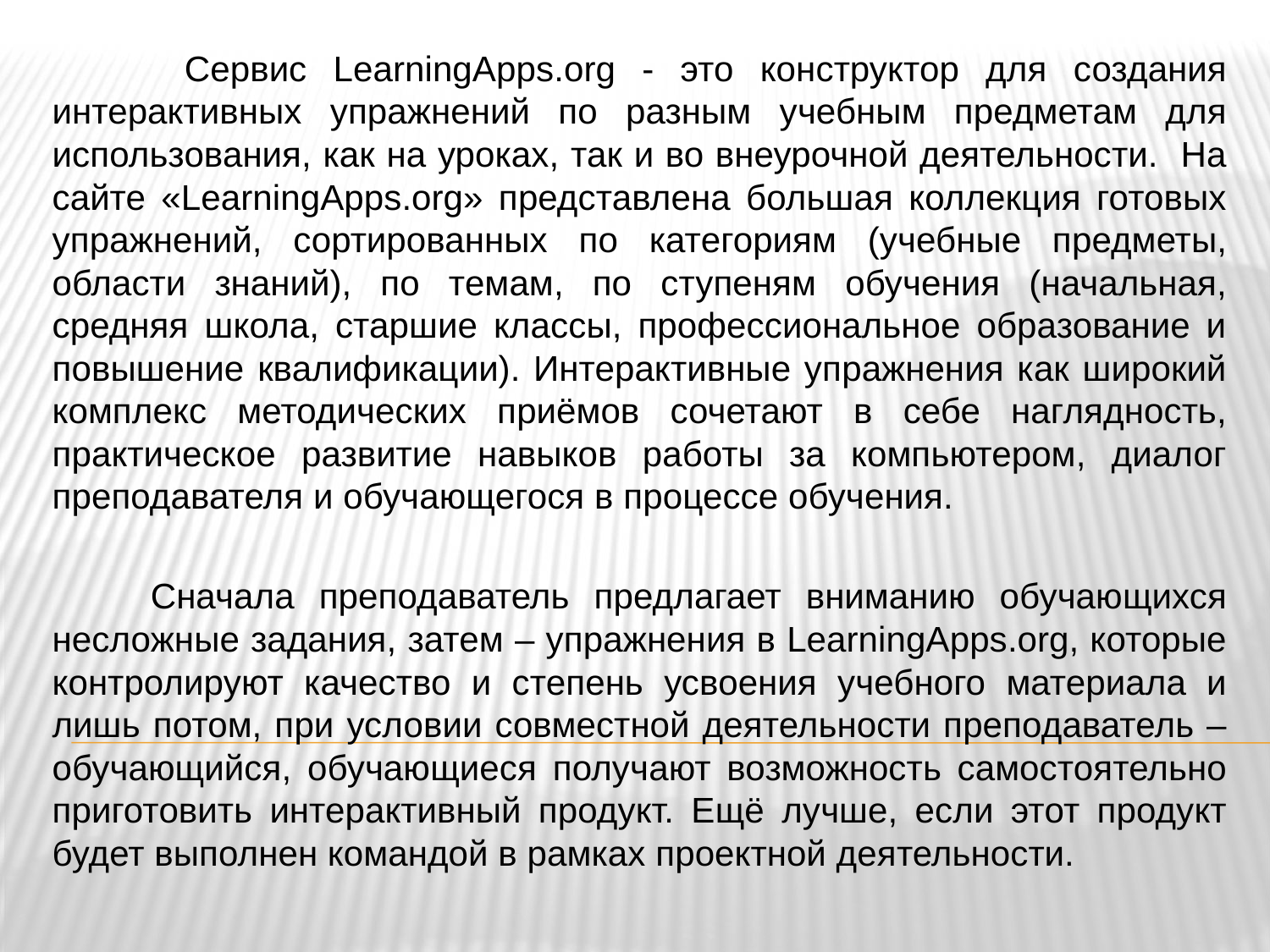

Сервис LearningApps.org - это конструктор для создания интерактивных упражнений по разным учебным предметам для использования, как на уроках, так и во внеурочной деятельности.  На сайте «LearningApps.org» представлена большая коллекция готовых упражнений, сортированных по категориям (учебные предметы, области знаний), по темам, по ступеням обучения (начальная, средняя школа, старшие классы, профессиональное образование и повышение квалификации). Интерактивные упражнения как широкий комплекс методических приёмов сочетают в себе наглядность, практическое развитие навыков работы за компьютером, диалог преподавателя и обучающегося в процессе обучения.

    Сначала преподаватель предлагает вниманию обучающихся несложные задания, затем – упражнения в LearningApps.org, которые контролируют качество и степень усвоения учебного материала и лишь потом, при условии совместной деятельности преподаватель – обучающийся, обучающиеся получают возможность самостоятельно приготовить интерактивный продукт. Ещё лучше, если этот продукт будет выполнен командой в рамках проектной деятельности.